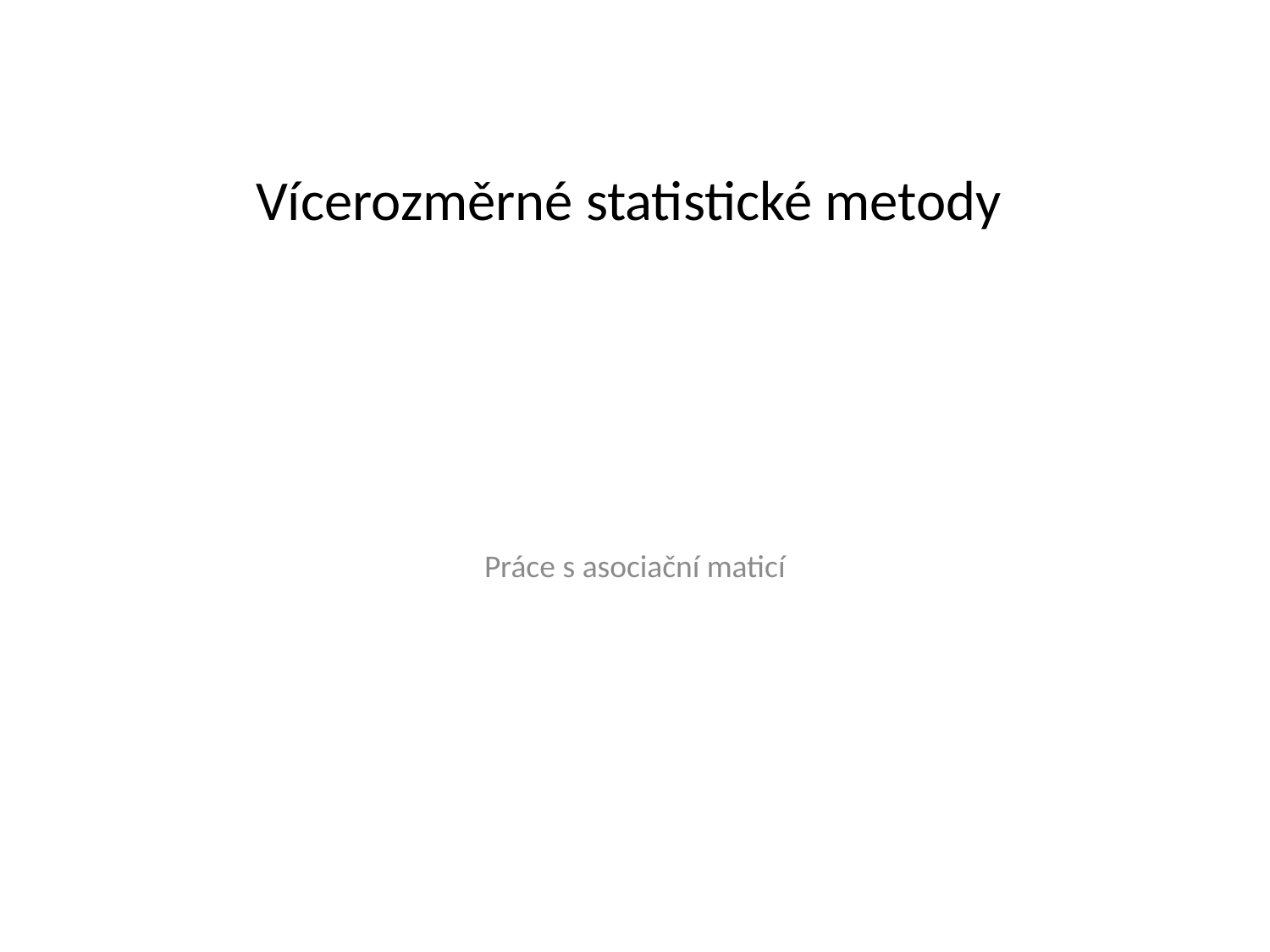

# Vícerozměrné statistické metody
Práce s asociační maticí